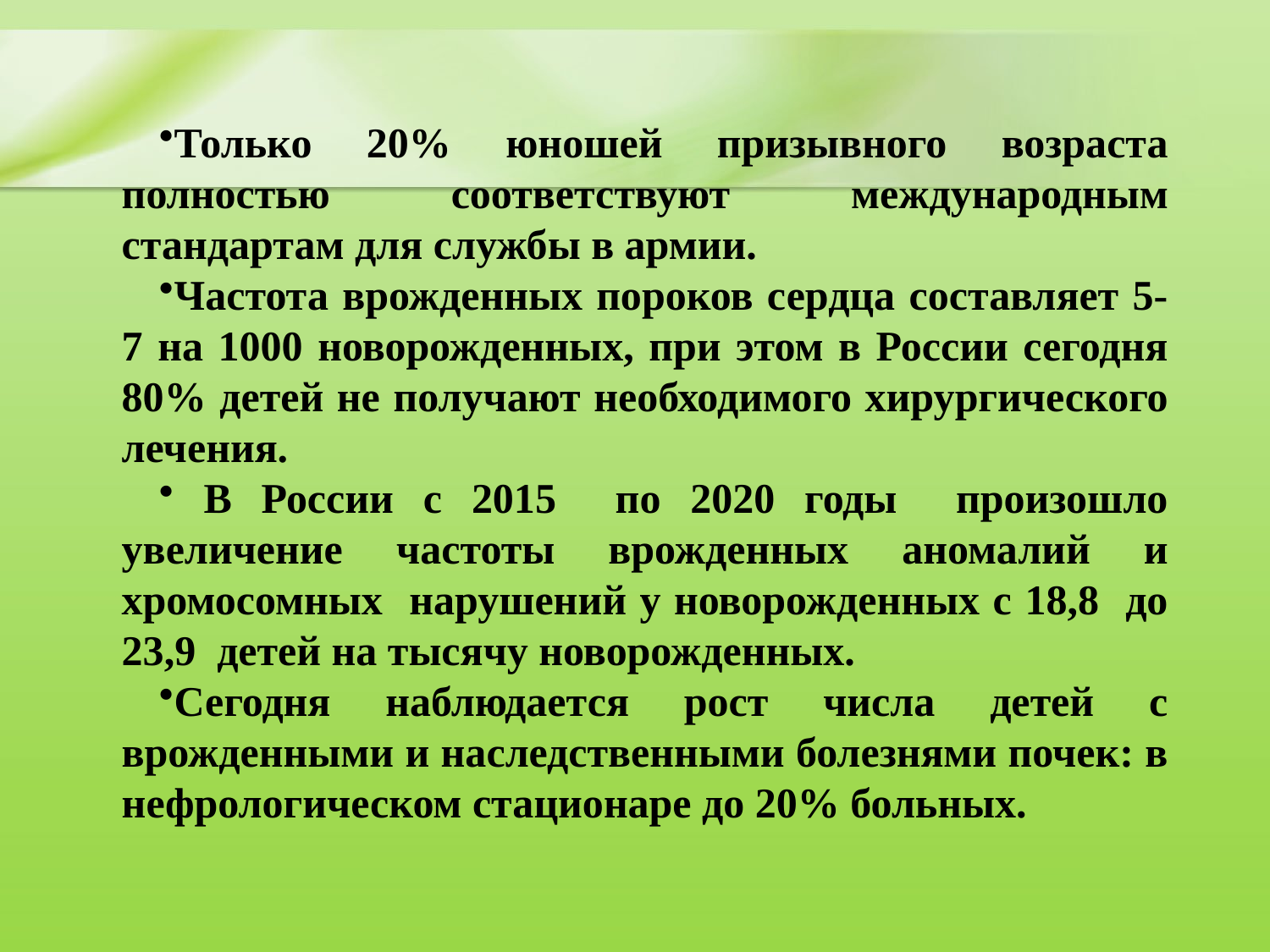

Только 20% юношей призывного возраста полностью соответствуют международным стандартам для службы в армии.
Частота врожденных пороков сердца составляет 5-7 на 1000 новорожденных, при этом в России сегодня 80% детей не получают необходимого хирургического лечения.
 В России с 2015  по 2020 годы  произошло увеличение частоты врожденных аномалий и хромосомных  нарушений у новорожденных с 18,8  до 23,9  детей на тысячу новорожденных.
Сегодня наблюдается рост числа детей с врожденными и наследственными болезнями почек: в нефрологическом стационаре до 20% больных.